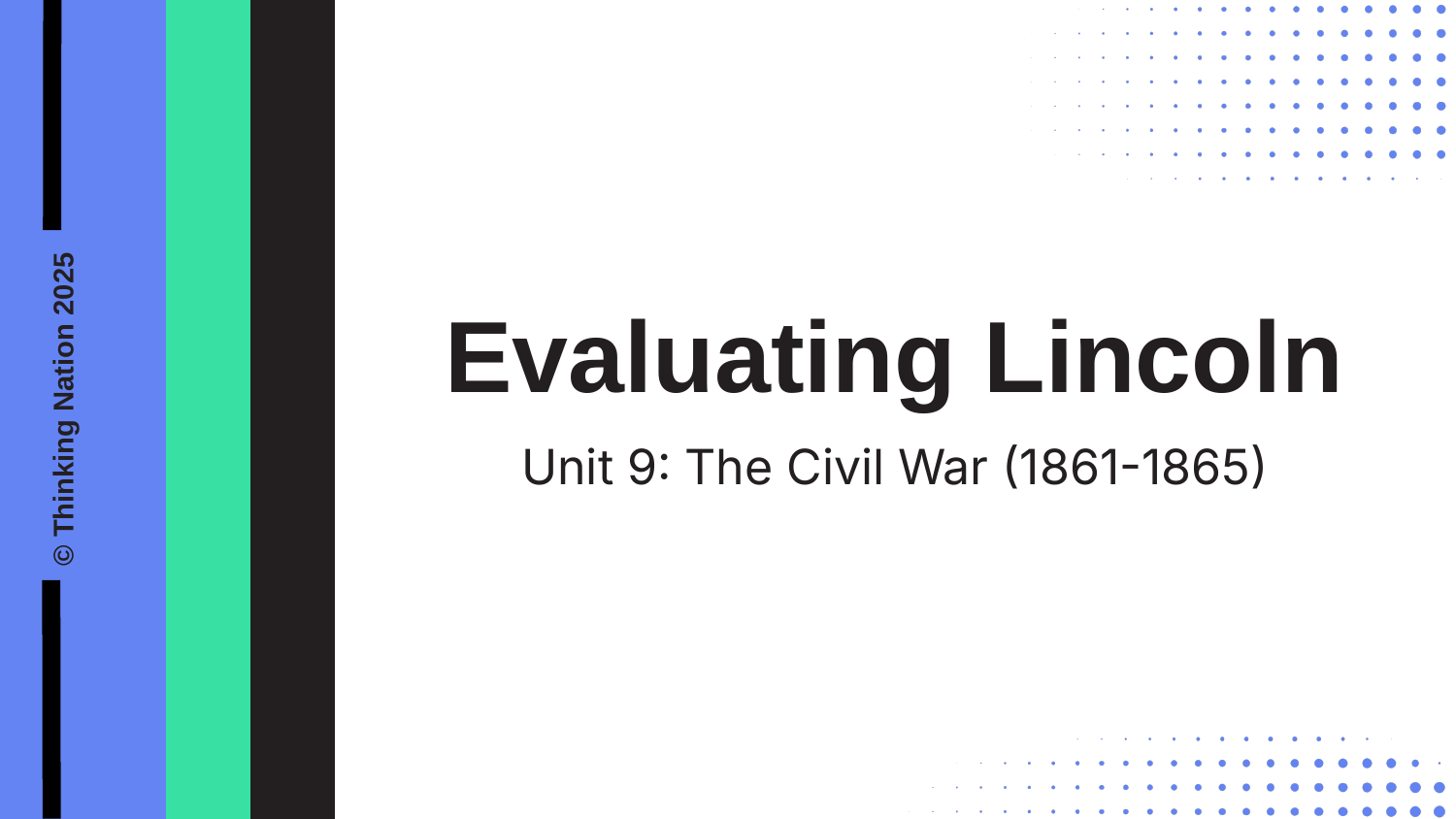

Evaluating Lincoln
© Thinking Nation 2025
Unit 9: The Civil War (1861-1865)